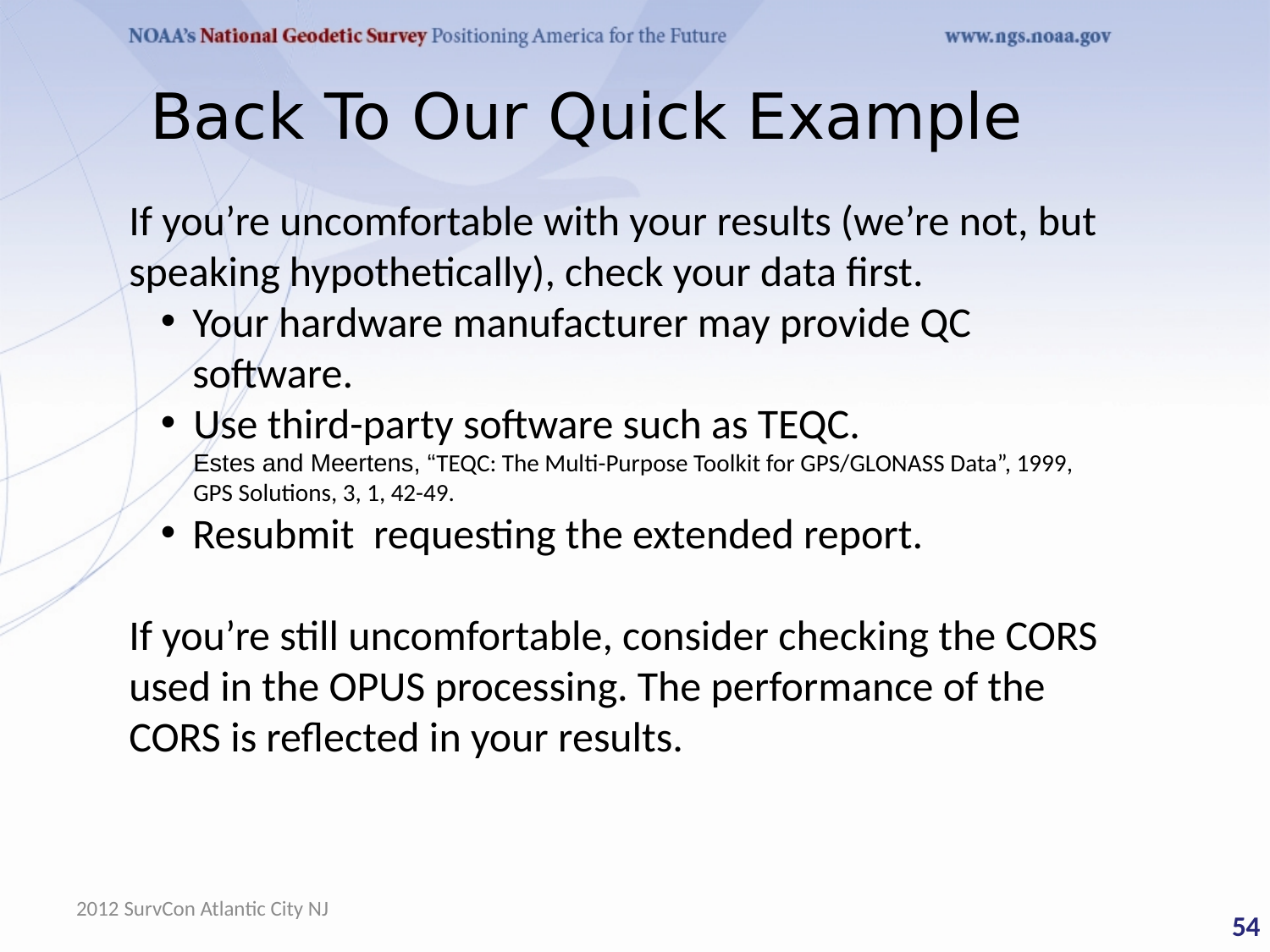

# Back To Our Quick Example
If you’re uncomfortable with your results (we’re not, but speaking hypothetically), check your data first.
Your hardware manufacturer may provide QC software.
Use third-party software such as TEQC.
Estes and Meertens, “TEQC: The Multi-Purpose Toolkit for GPS/GLONASS Data”, 1999,
GPS Solutions, 3, 1, 42-49.
Resubmit  requesting the extended report.

If you’re still uncomfortable, consider checking the CORS used in the OPUS processing. The performance of the CORS is reflected in your results.
2012 SurvCon Atlantic City NJ

 54